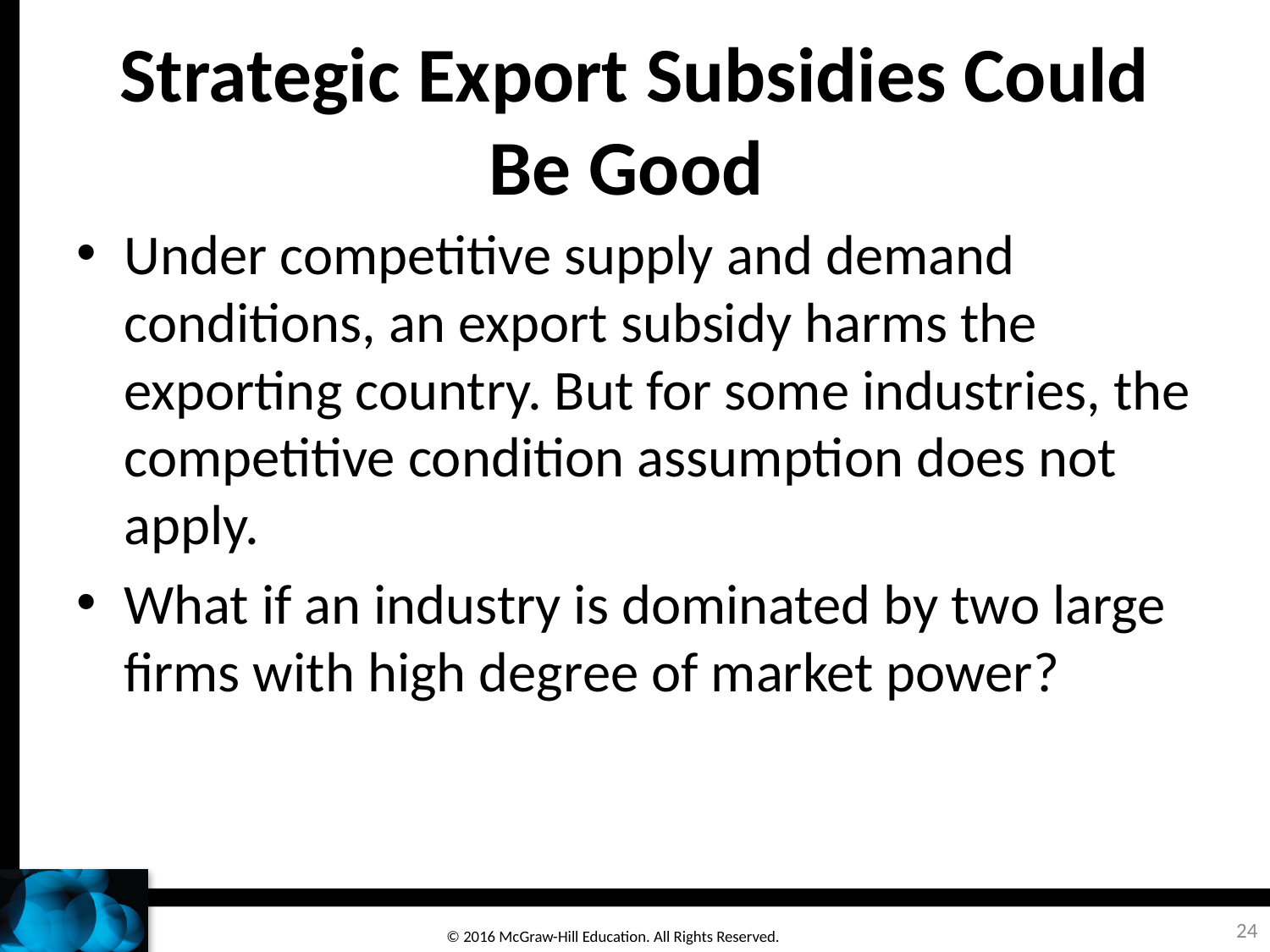

# Strategic Export Subsidies Could Be Good
Under competitive supply and demand conditions, an export subsidy harms the exporting country. But for some industries, the competitive condition assumption does not apply.
What if an industry is dominated by two large firms with high degree of market power?
24
© 2016 McGraw-Hill Education. All Rights Reserved.